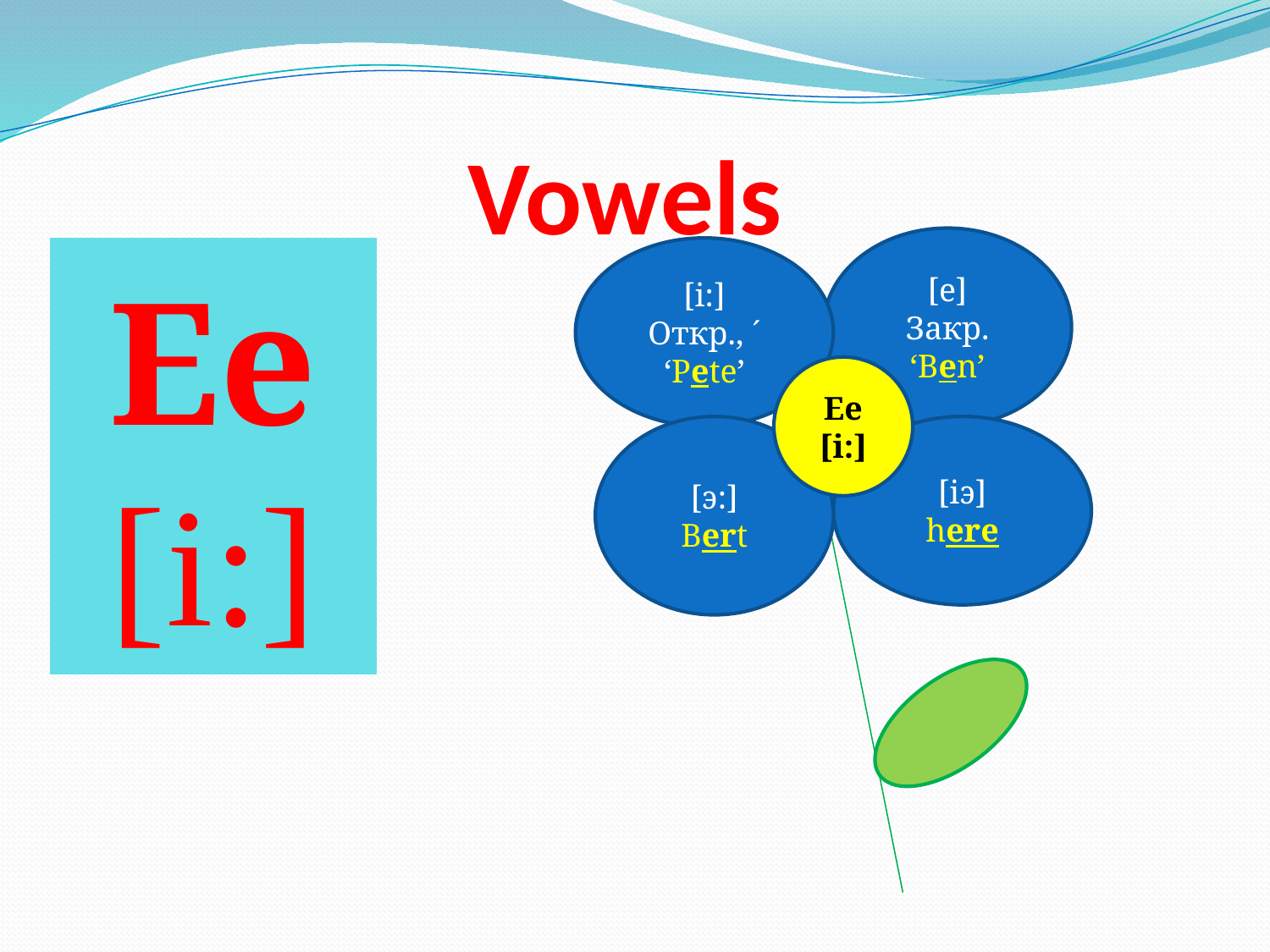

# Vowels
[e]
Закр.
‘Ben’
| Ee [i:] |
| --- |
[i:]
Откр., ´
‘Pete’
Ee
[i:]
[э:]
Bert
[iэ]
here